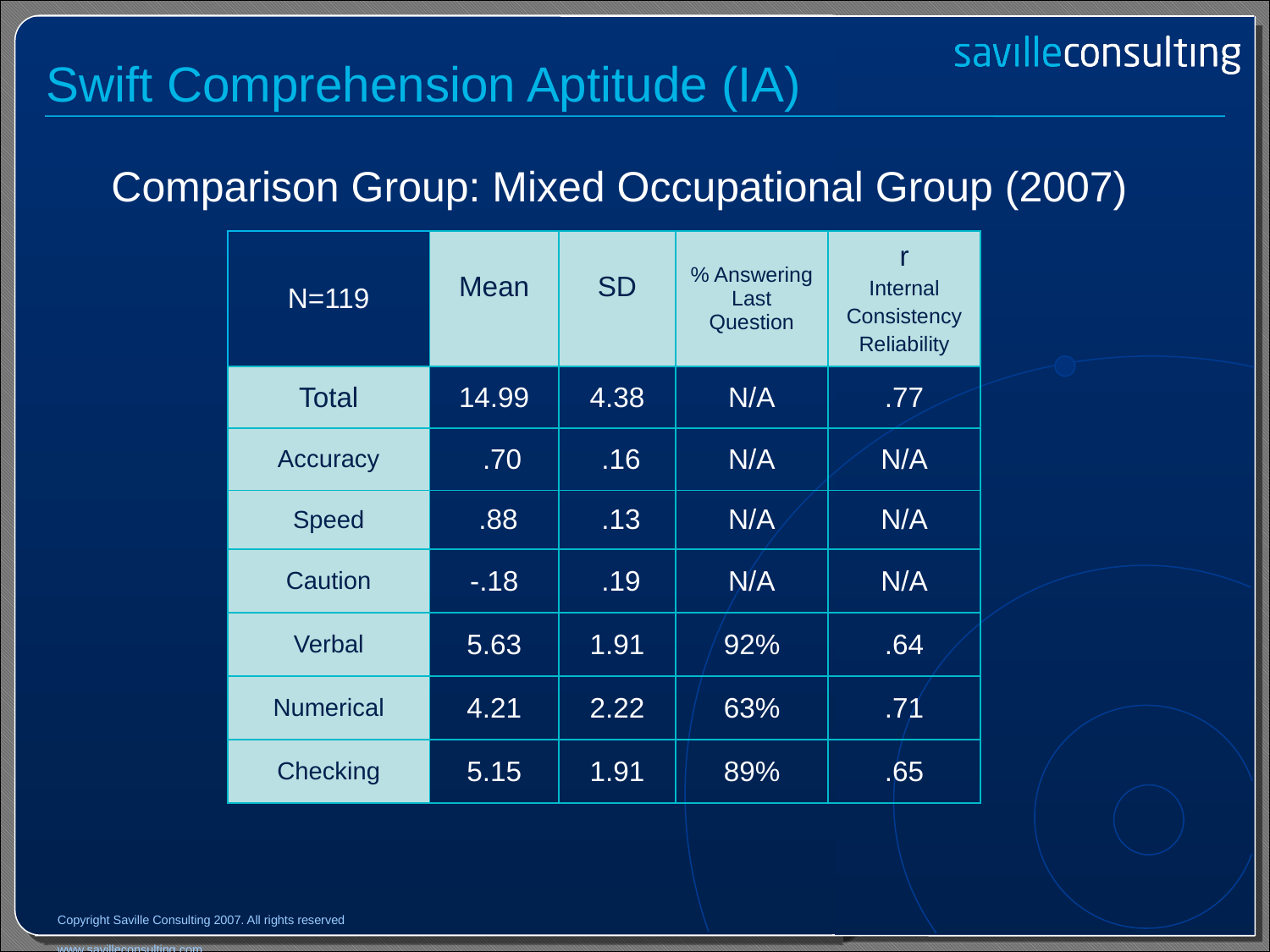

Swift Comprehension Aptitude (IA)
Comparison Group: Mixed Occupational Group (2007)

| N=119 | Mean | SD | % Answering Last Question | r Internal Consistency Reliability |
| --- | --- | --- | --- | --- |
| Total | 14.99 | 4.38 | N/A | .77 |
| Accuracy | .70 | .16 | N/A | N/A |
| Speed | .88 | .13 | N/A | N/A |
| Caution | -.18 | .19 | N/A | N/A |
| Verbal | 5.63 | 1.91 | 92% | .64 |
| Numerical | 4.21 | 2.22 | 63% | .71 |
| Checking | 5.15 | 1.91 | 89% | .65 |